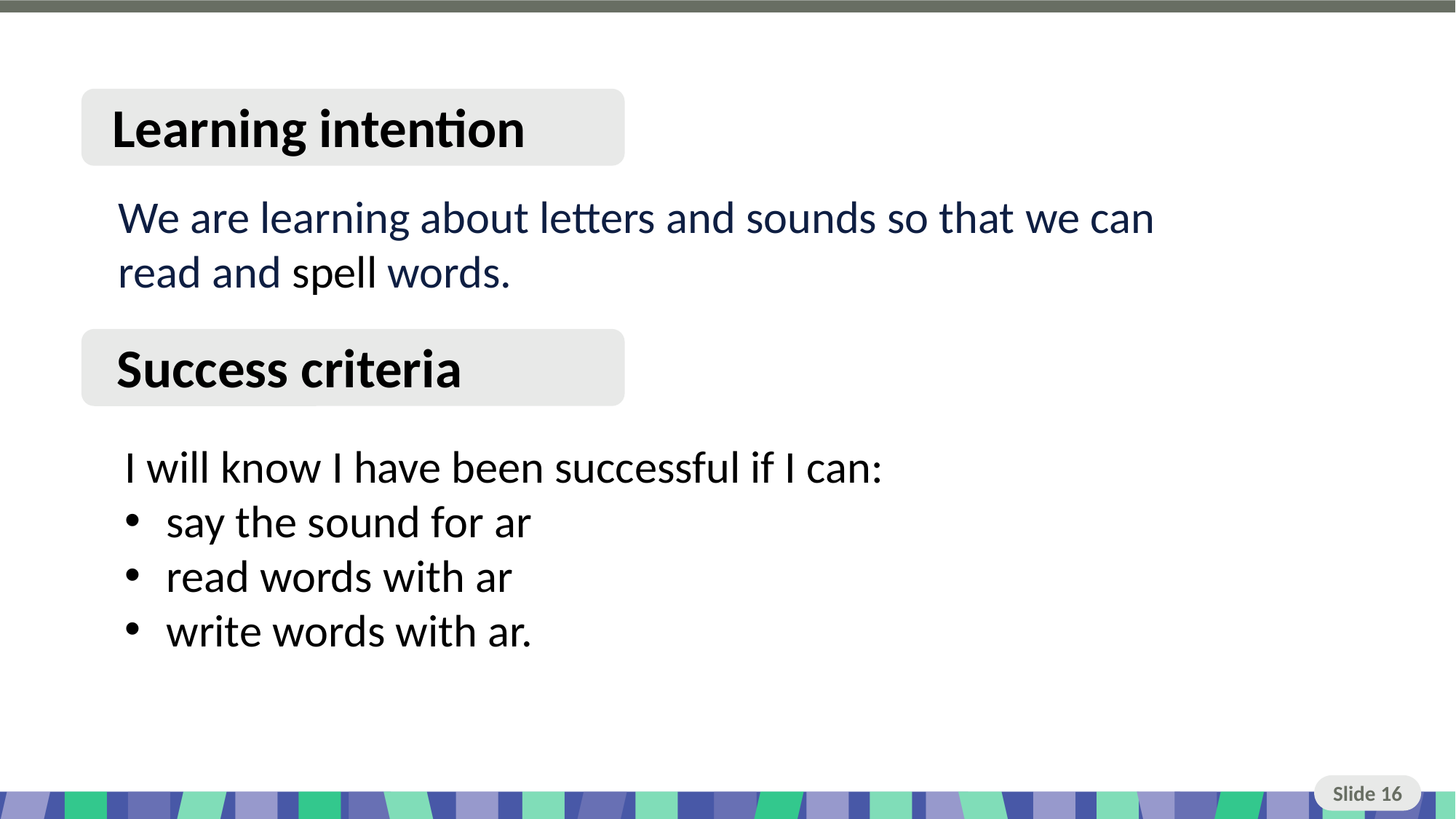

Slide 16 Learning intention and success criteria
I will know I have been successful if I can:
say the sound for ar
read words with ar
write words with ar.